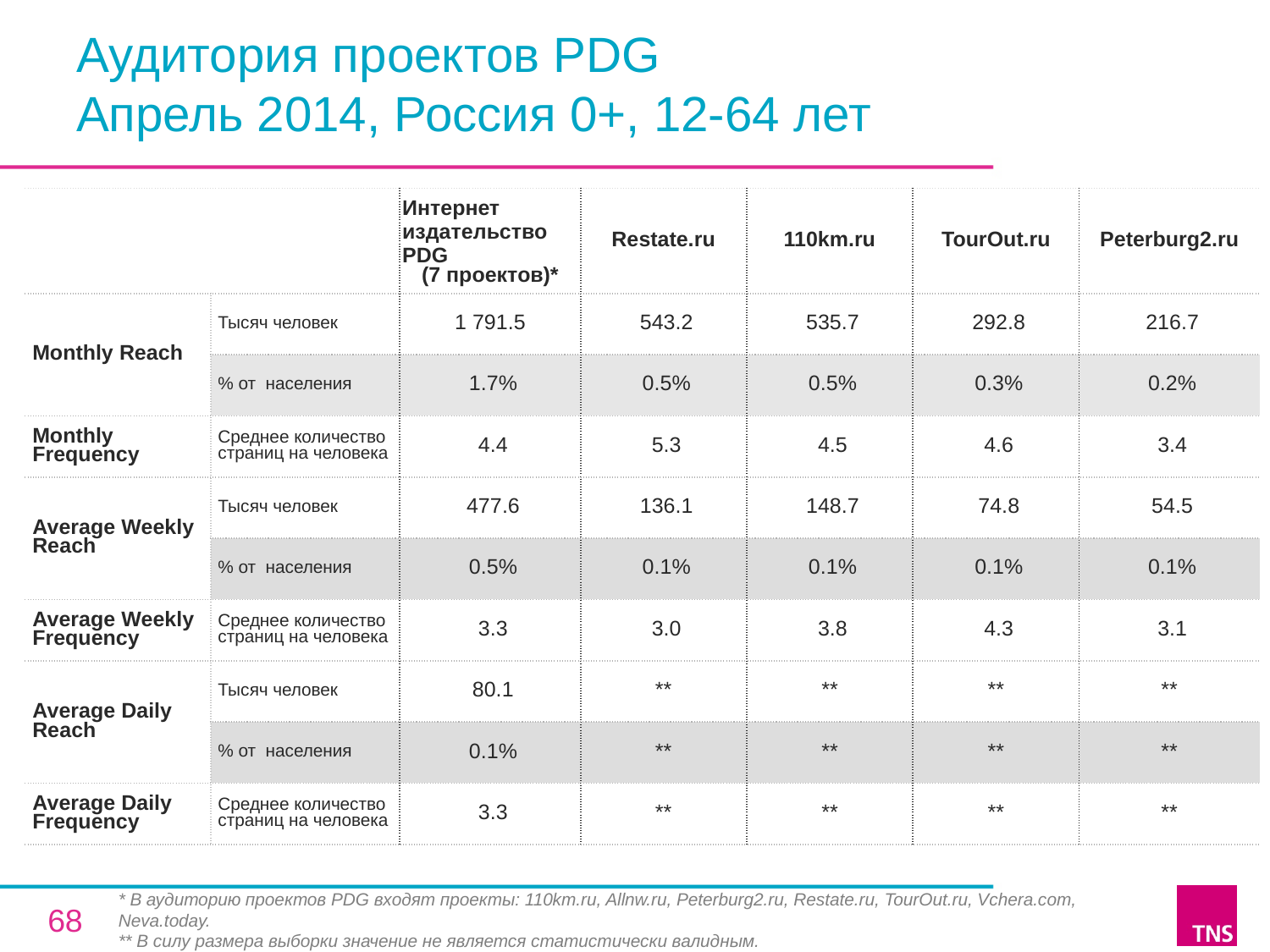

# Аудитория проектов PDG Апрель 2014, Россия 0+, 12-64 лет
|  |  | Интернет издательство PDG (7 проектов)\* | Restate.ru | 110km.ru | TourOut.ru | Peterburg2.ru |
| --- | --- | --- | --- | --- | --- | --- |
| Monthly Reach | Тысяч человек | 1 791.5 | 543.2 | 535.7 | 292.8 | 216.7 |
|  | % от населения | 1.7% | 0.5% | 0.5% | 0.3% | 0.2% |
| Monthly Frequency | Среднее количество страниц на человека | 4.4 | 5.3 | 4.5 | 4.6 | 3.4 |
| Average Weekly Reach | Тысяч человек | 477.6 | 136.1 | 148.7 | 74.8 | 54.5 |
|  | % от населения | 0.5% | 0.1% | 0.1% | 0.1% | 0.1% |
| Average Weekly Frequency | Среднее количество страниц на человека | 3.3 | 3.0 | 3.8 | 4.3 | 3.1 |
| Average Daily Reach | Тысяч человек | 80.1 | \*\* | \*\* | \*\* | \*\* |
|  | % от населения | 0.1% | \*\* | \*\* | \*\* | \*\* |
| Average Daily Frequency | Среднее количество страниц на человека | 3.3 | \*\* | \*\* | \*\* | \*\* |
* В аудиторию проектов PDG входят проекты: 110km.ru, Allnw.ru, Peterburg2.ru, Restate.ru, TourOut.ru, Vchera.com, Neva.today.
** В силу размера выборки значение не является статистически валидным.
68